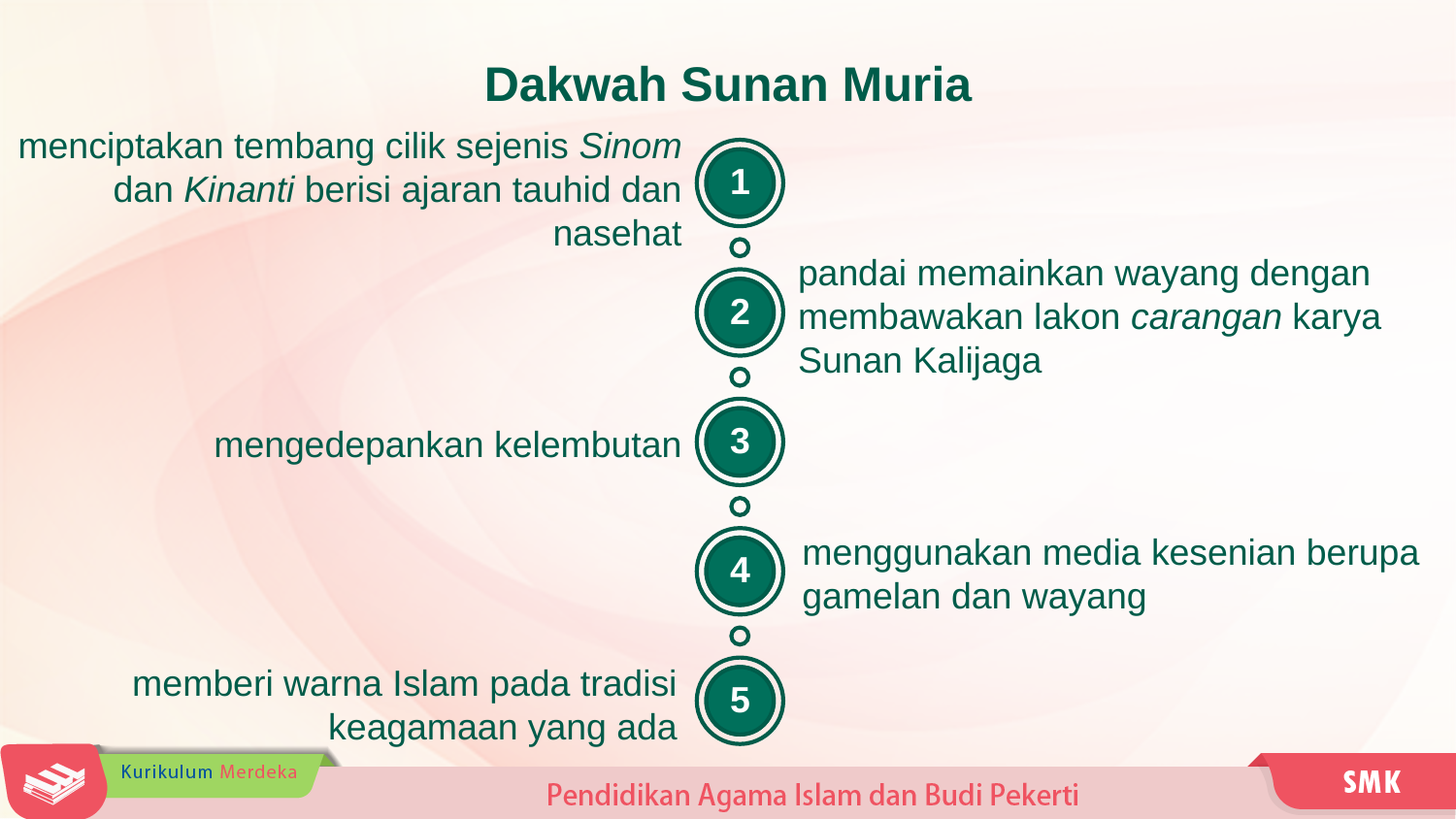

Dakwah Sunan Muria
menciptakan tembang cilik sejenis Sinom dan Kinanti berisi ajaran tauhid dan nasehat

1

pandai memainkan wayang dengan membawakan lakon carangan karya Sunan Kalijaga

2
mengedepankan kelembutan

3

menggunakan media kesenian berupa gamelan dan wayang

4

memberi warna Islam pada tradisi keagamaan yang ada
5